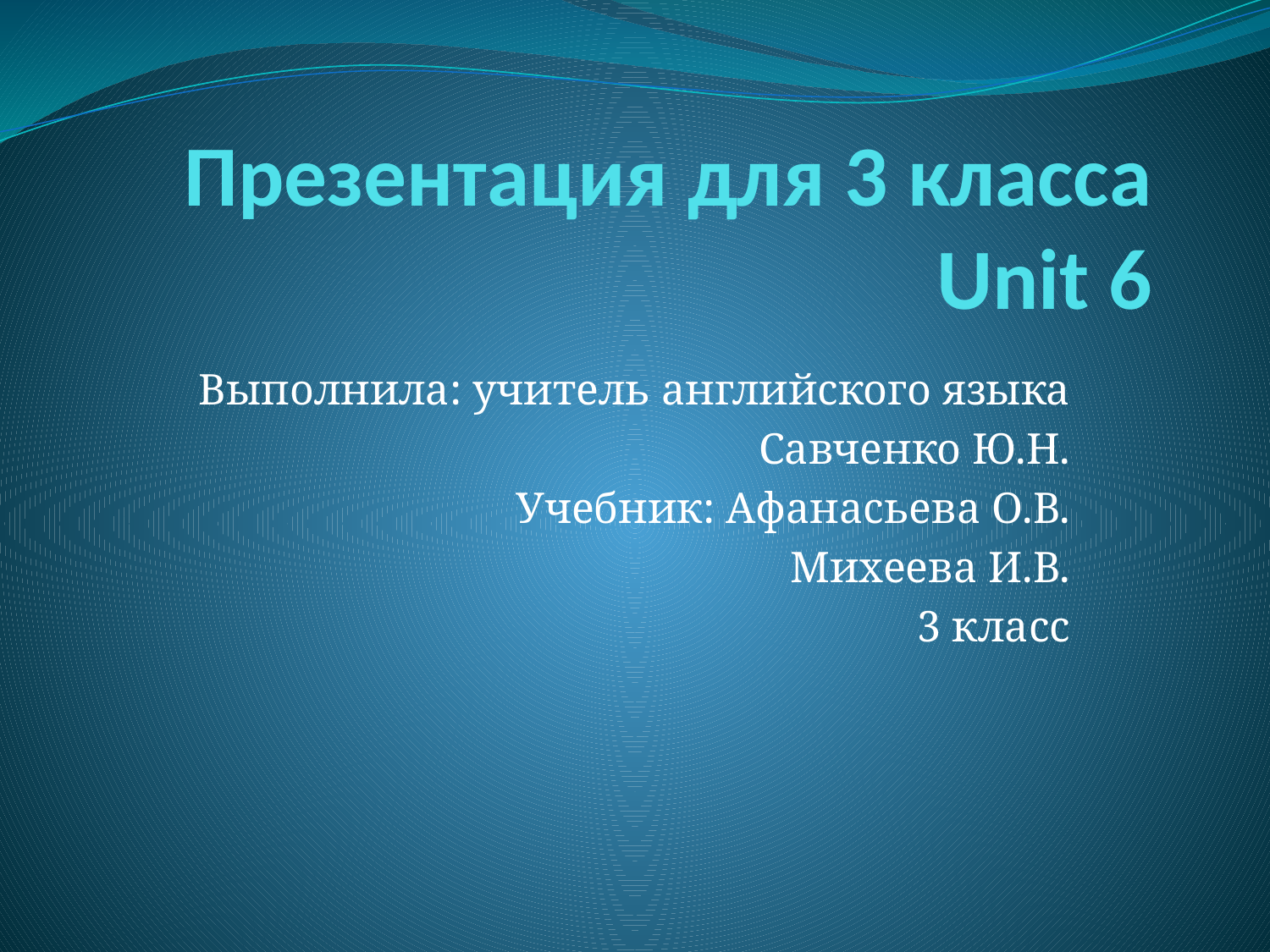

# Презентация для 3 класса Unit 6
Выполнила: учитель английского языка
Савченко Ю.Н.
Учебник: Афанасьева О.В.
             Михеева И.В.
3 класс